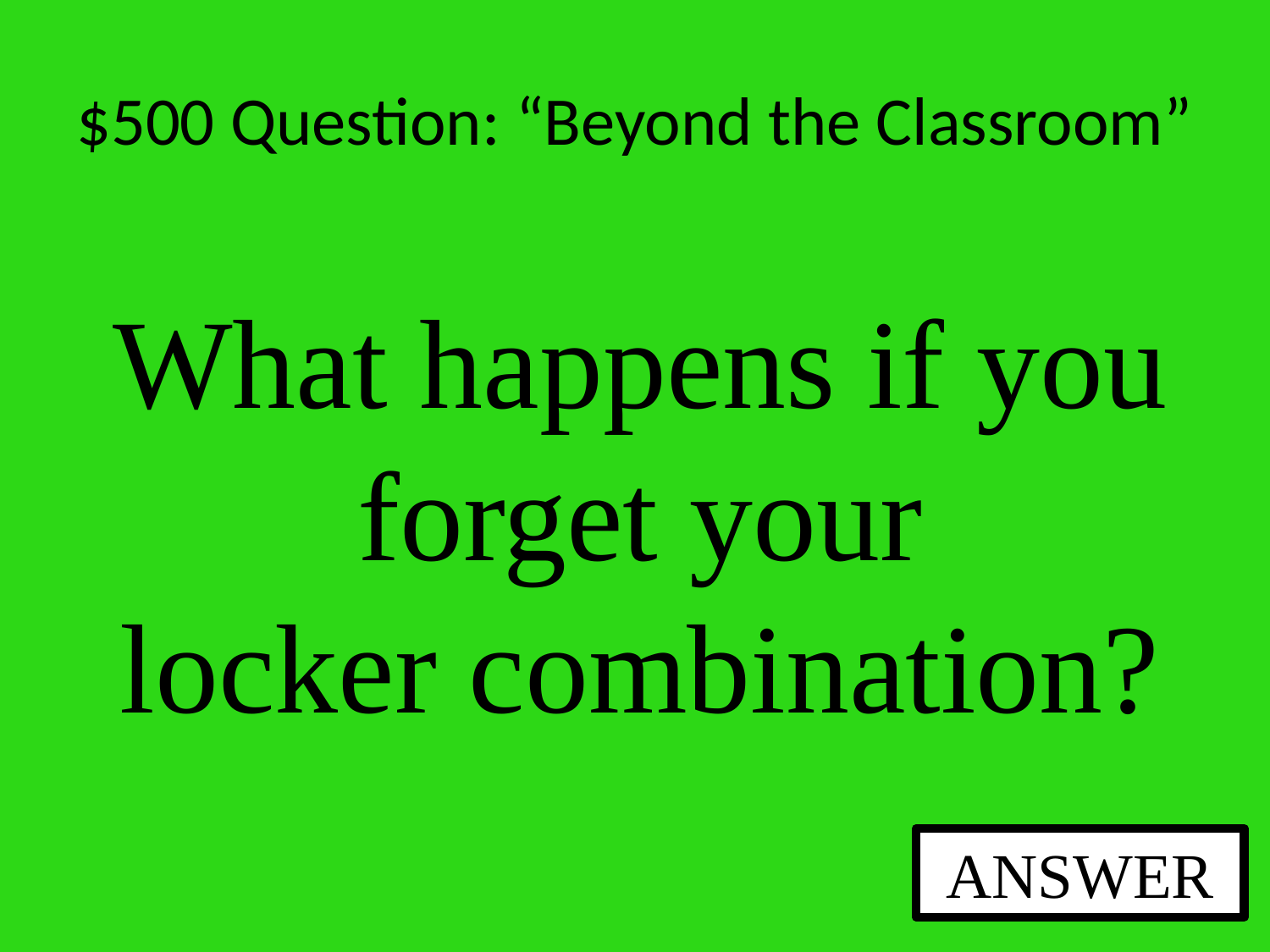

# $500 Question: “Beyond the Classroom”
What happens if you forget your
locker combination?

ANSWER